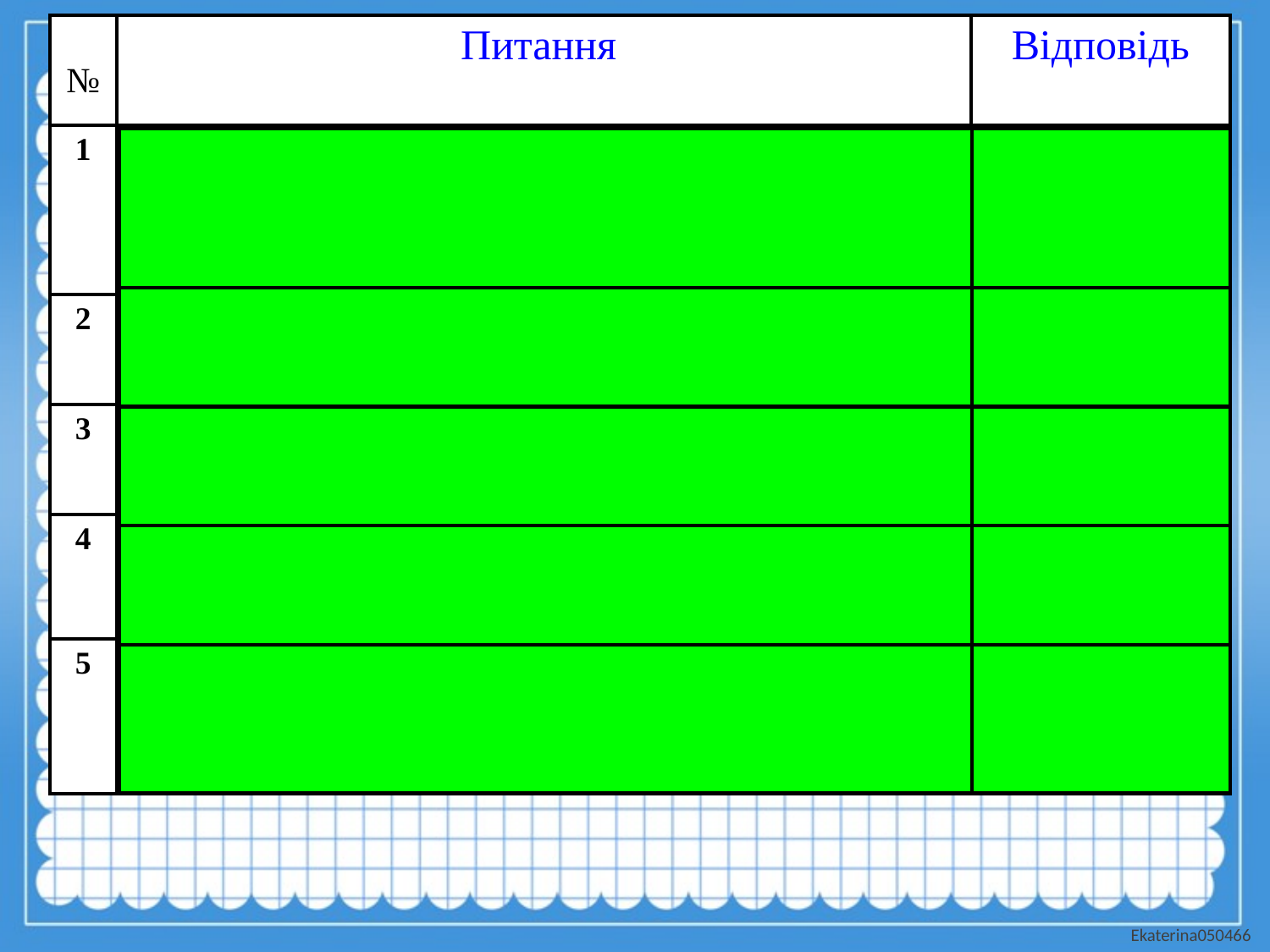

|  |
| --- |
| № | Питання | Відповідь |
| --- | --- | --- |
| 1 | Прямокутник, у якого всі сторони рівні? | Квадрат |
| 2 | Твердження, яке треба довести? | Теорема |
| 3 | Автор підручника, по якому ви навчаєтеся? | Єршова, Голобородько |
| 4 | Сума усіх сторін многокутника? | Периметр |
| 5 | Фігура, яка утворена двома променями, що виходять із однієї точки? | Кут |
|  |
| --- |
|  |
| --- |
|  |
| --- |
|  |
| --- |
|  |
| --- |
|  |
| --- |
|  |
| --- |
|  |
| --- |
|  |
| --- |
|  |
| --- |